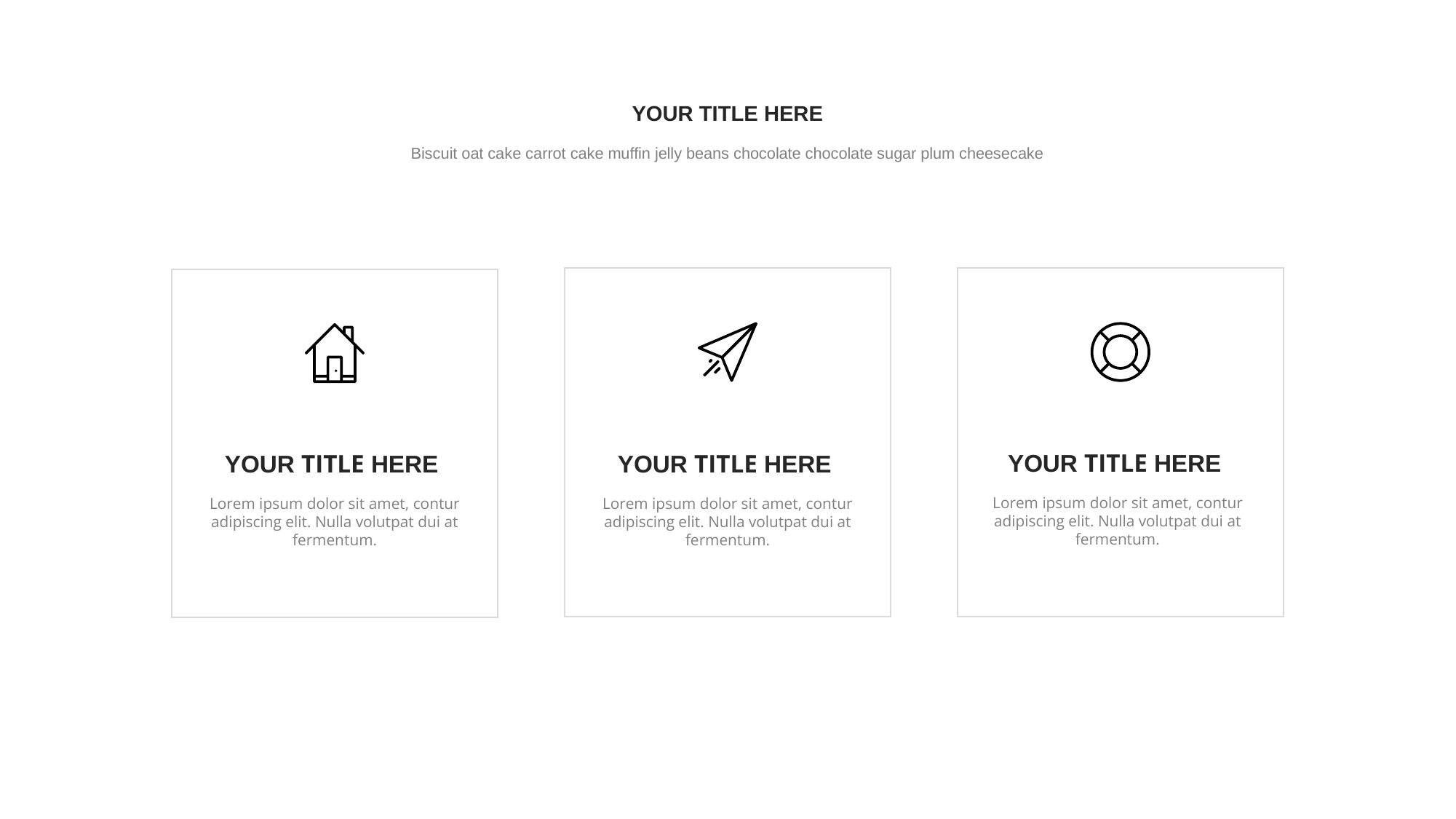

YOUR TITLE HERE
Biscuit oat cake carrot cake muffin jelly beans chocolate chocolate sugar plum cheesecake

YOUR TITLE HERE
YOUR TITLE HERE
YOUR TITLE HERE
Lorem ipsum dolor sit amet, contur adipiscing elit. Nulla volutpat dui at fermentum.
Lorem ipsum dolor sit amet, contur adipiscing elit. Nulla volutpat dui at fermentum.
Lorem ipsum dolor sit amet, contur adipiscing elit. Nulla volutpat dui at fermentum.